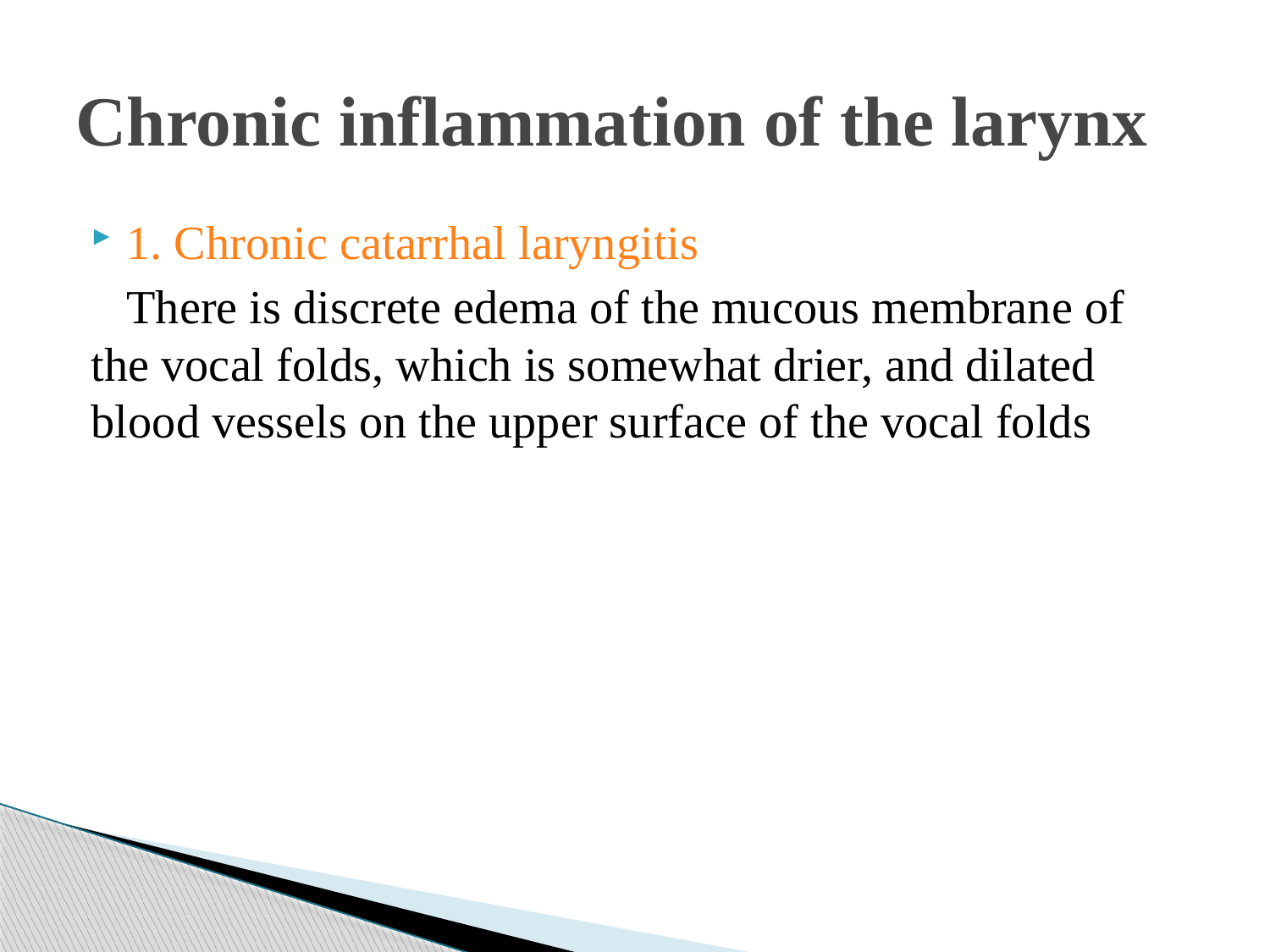

# Chronic inflammation of the larynx
1. Chronic catarrhal laryngitis
   There is discrete edema of the mucous membrane of the vocal folds, which is somewhat drier, and dilated blood vessels on the upper surface of the vocal folds